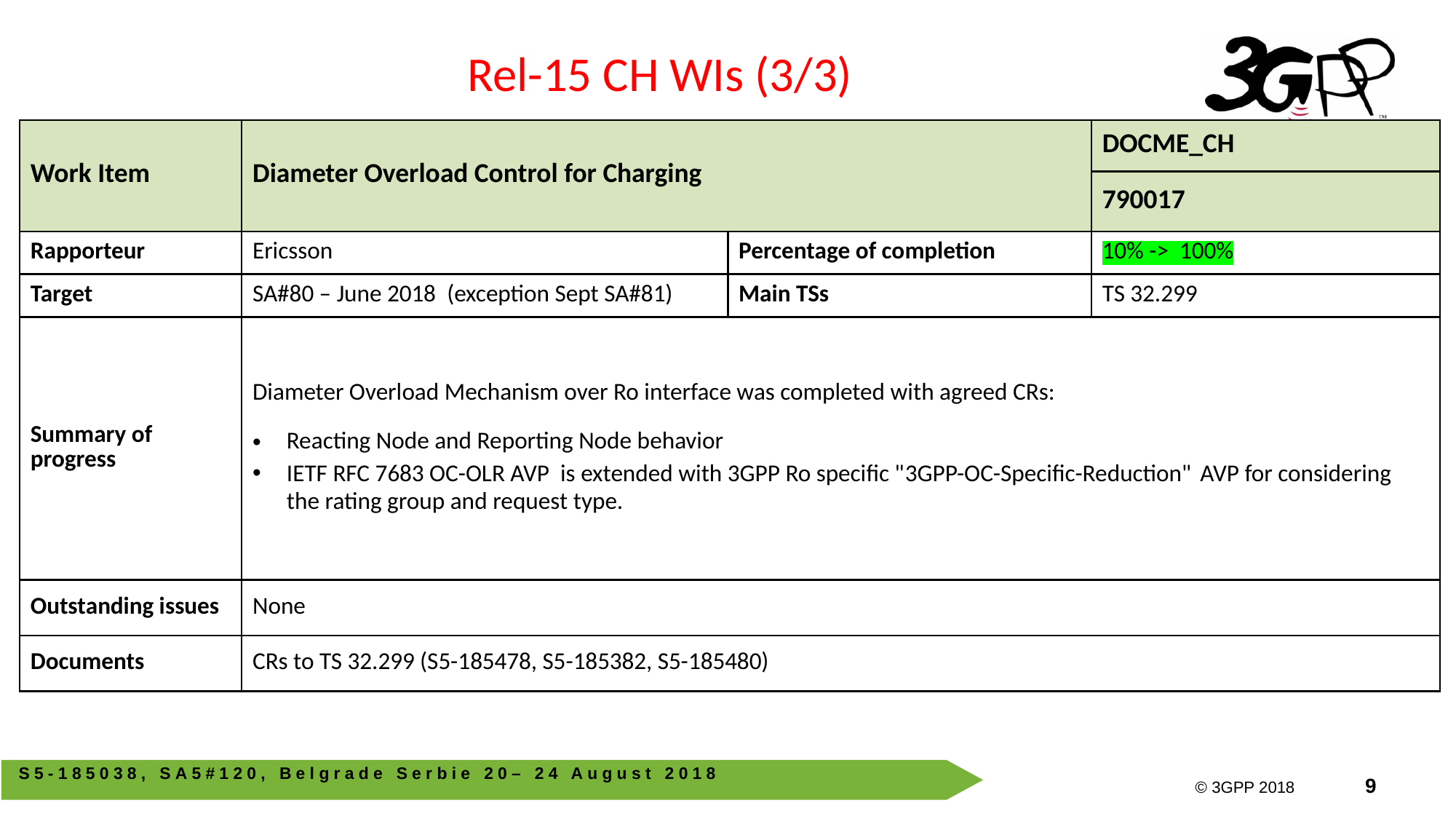

Rel-15 CH WIs (3/3)
| Work Item | Diameter Overload Control for Charging |  | DOCME\_CH |
| --- | --- | --- | --- |
|  |  |  | 790017 |
| Rapporteur | Ericsson | Percentage of completion | 10% -> 100% |
| Target | SA#80 – June 2018 (exception Sept SA#81) | Main TSs | TS 32.299 |
| Summary of progress | Diameter Overload Mechanism over Ro interface was completed with agreed CRs: Reacting Node and Reporting Node behavior IETF RFC 7683 OC-OLR AVP is extended with 3GPP Ro specific "3GPP-OC-Specific-Reduction" AVP for considering the rating group and request type. |  |  |
| Outstanding issues | None |  |  |
| Documents | CRs to TS 32.299 (S5-185478, S5-185382, S5-185480) |  |  |